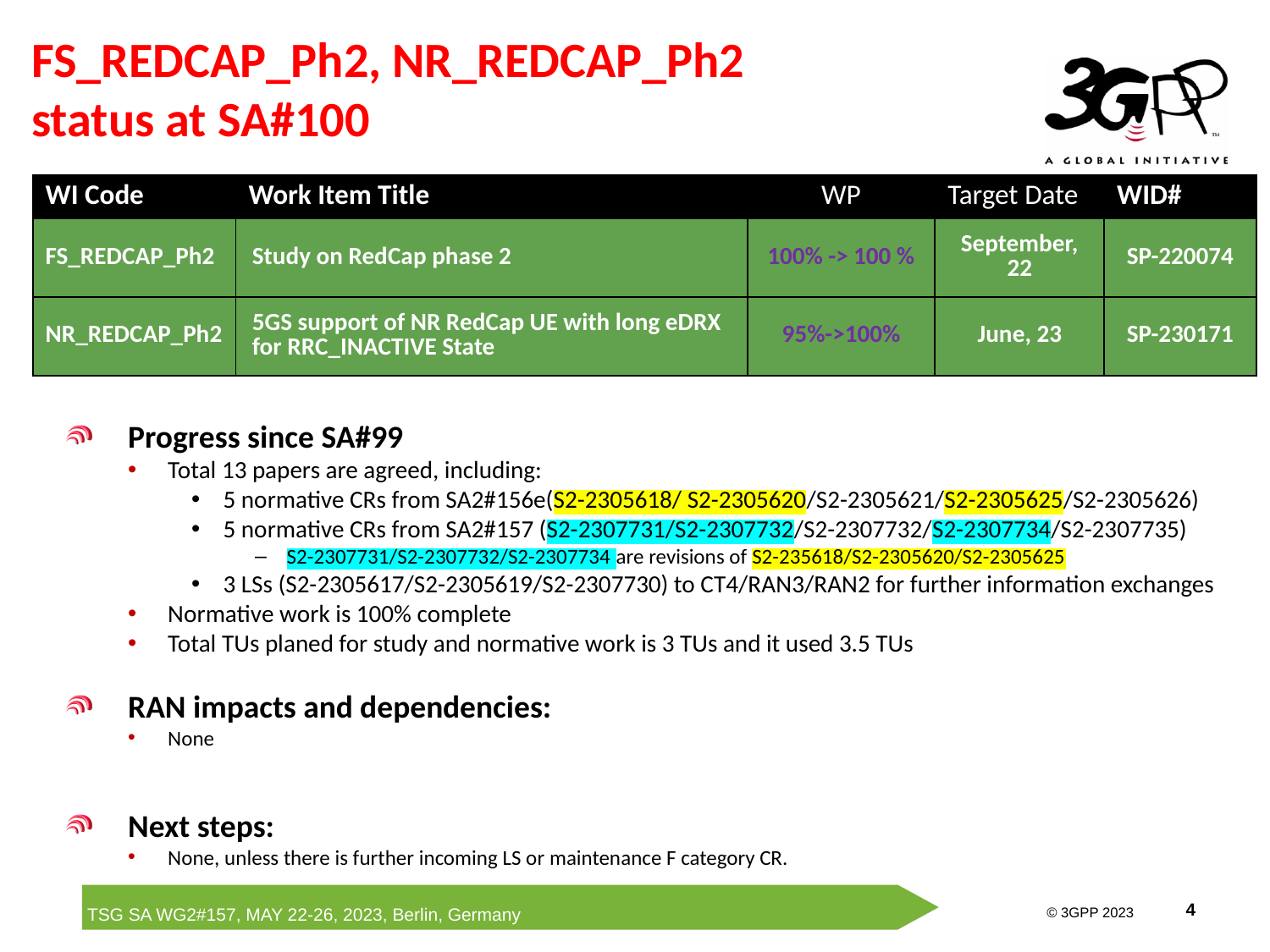

FS_REDCAP_Ph2, NR_REDCAP_Ph2
status at SA#100
| WI Code | Work Item Title | WP | Target Date | WID# |
| --- | --- | --- | --- | --- |
| FS\_REDCAP\_Ph2 | Study on RedCap phase 2 | 100% -> 100 % | September, 22 | SP-220074 |
| NR\_REDCAP\_Ph2 | 5GS support of NR RedCap UE with long eDRX for RRC\_INACTIVE State | 95%->100% | June, 23 | SP-230171 |
Progress since SA#99
Total 13 papers are agreed, including:
5 normative CRs from SA2#156e(S2-2305618/ S2-2305620/S2-2305621/S2-2305625/S2-2305626)
5 normative CRs from SA2#157 (S2-2307731/S2-2307732/S2-2307732/S2-2307734/S2-2307735)
S2-2307731/S2-2307732/S2-2307734 are revisions of S2-235618/S2-2305620/S2-2305625
3 LSs (S2-2305617/S2-2305619/S2-2307730) to CT4/RAN3/RAN2 for further information exchanges
Normative work is 100% complete
Total TUs planed for study and normative work is 3 TUs and it used 3.5 TUs

RAN impacts and dependencies:
None

Next steps:
None, unless there is further incoming LS or maintenance F category CR.